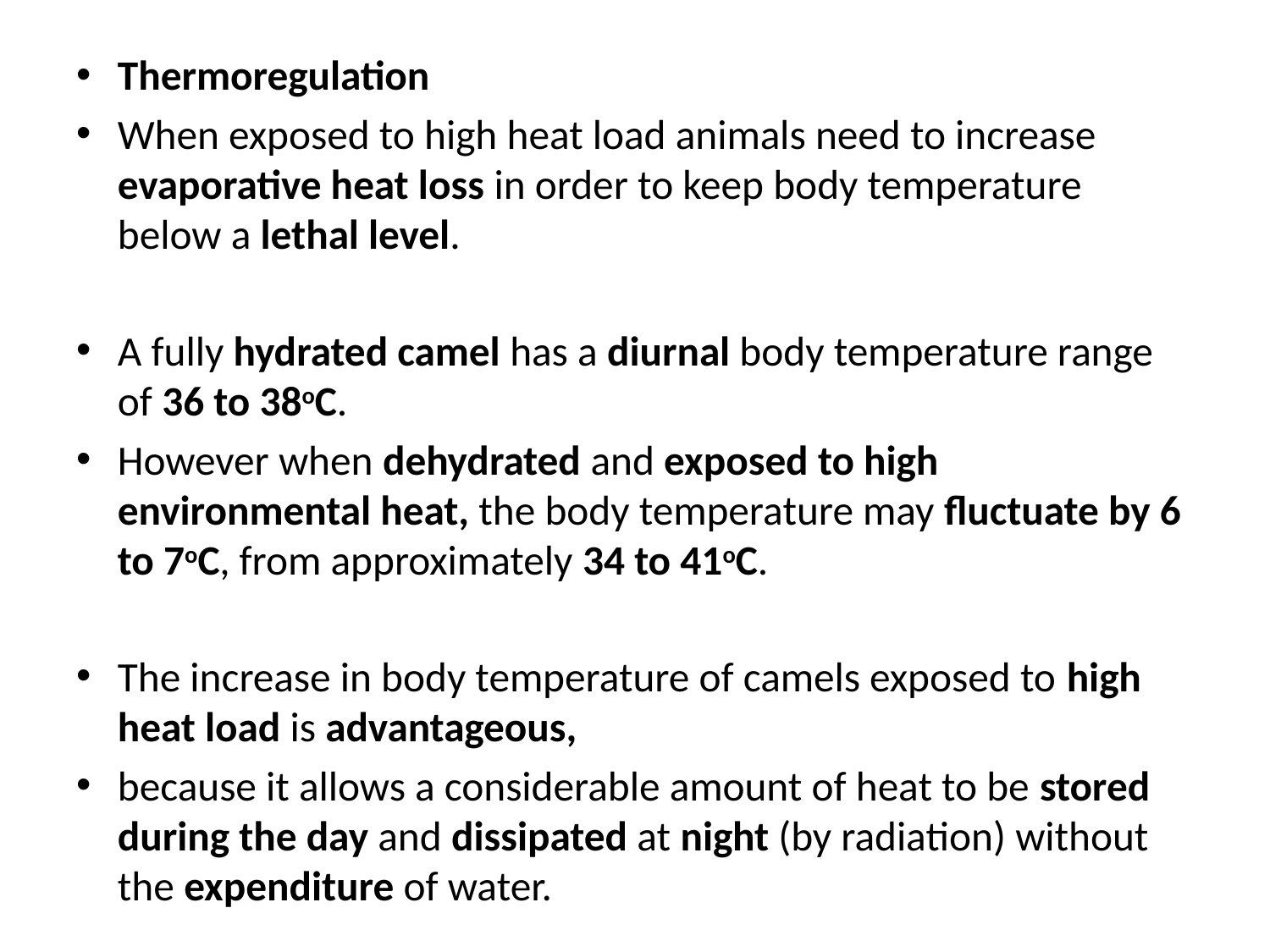

Thermoregulation
When exposed to high heat load animals need to increase evaporative heat loss in order to keep body temperature below a lethal level.

A fully hydrated camel has a diurnal body temperature range of 36 to 38oC.
However when dehydrated and exposed to high environmental heat, the body temperature may fluctuate by 6 to 7oC, from approximately 34 to 41oC.

The increase in body temperature of camels exposed to high heat load is advantageous,
because it allows a considerable amount of heat to be stored during the day and dissipated at night (by radiation) without the expenditure of water.